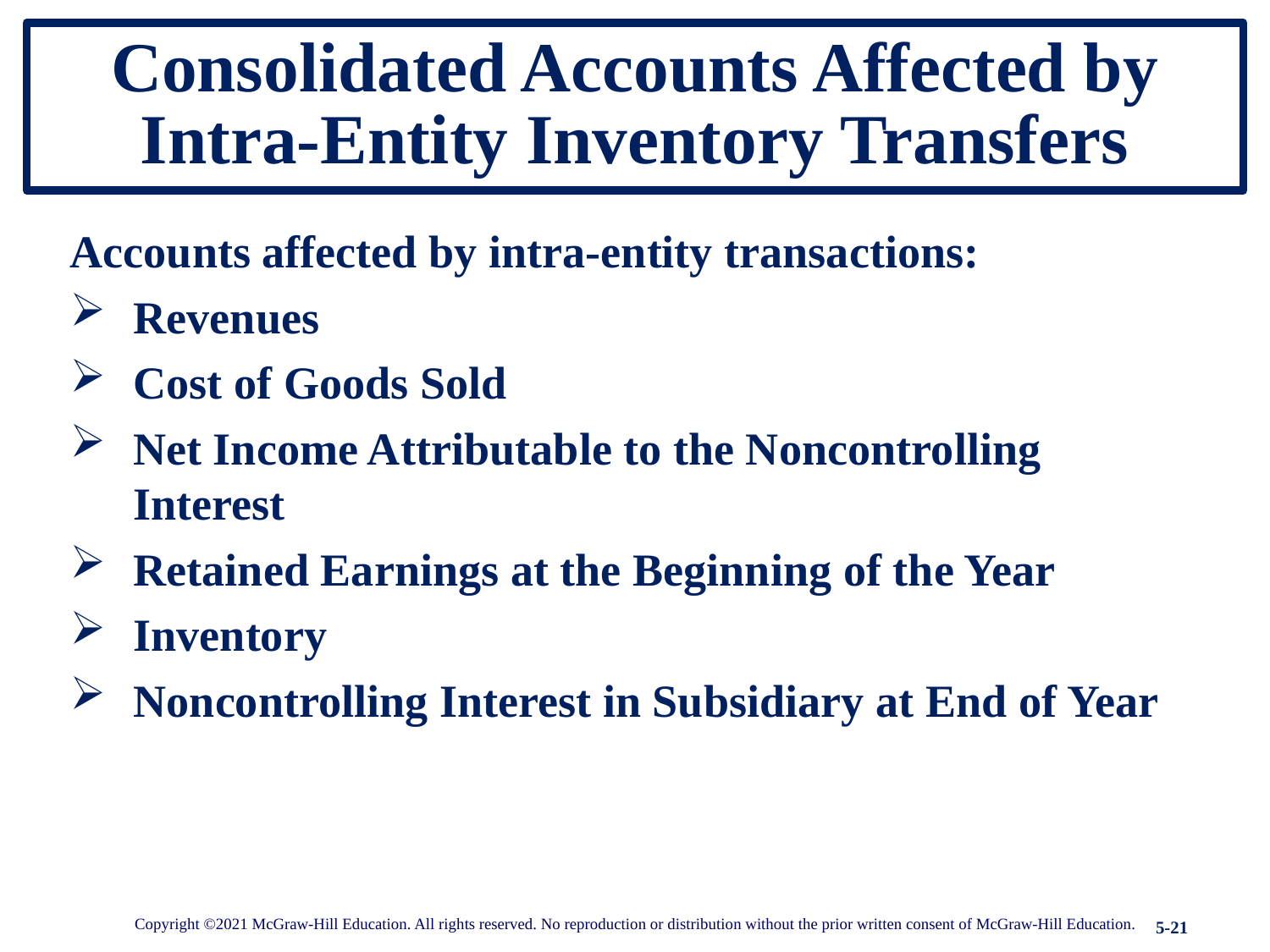

# Consolidated Accounts Affected by Intra-Entity Inventory Transfers
Accounts affected by intra-entity transactions:
Revenues
Cost of Goods Sold
Net Income Attributable to the Noncontrolling Interest
Retained Earnings at the Beginning of the Year
Inventory
Noncontrolling Interest in Subsidiary at End of Year
Copyright ©2021 McGraw-Hill Education. All rights reserved. No reproduction or distribution without the prior written consent of McGraw-Hill Education.
5-21